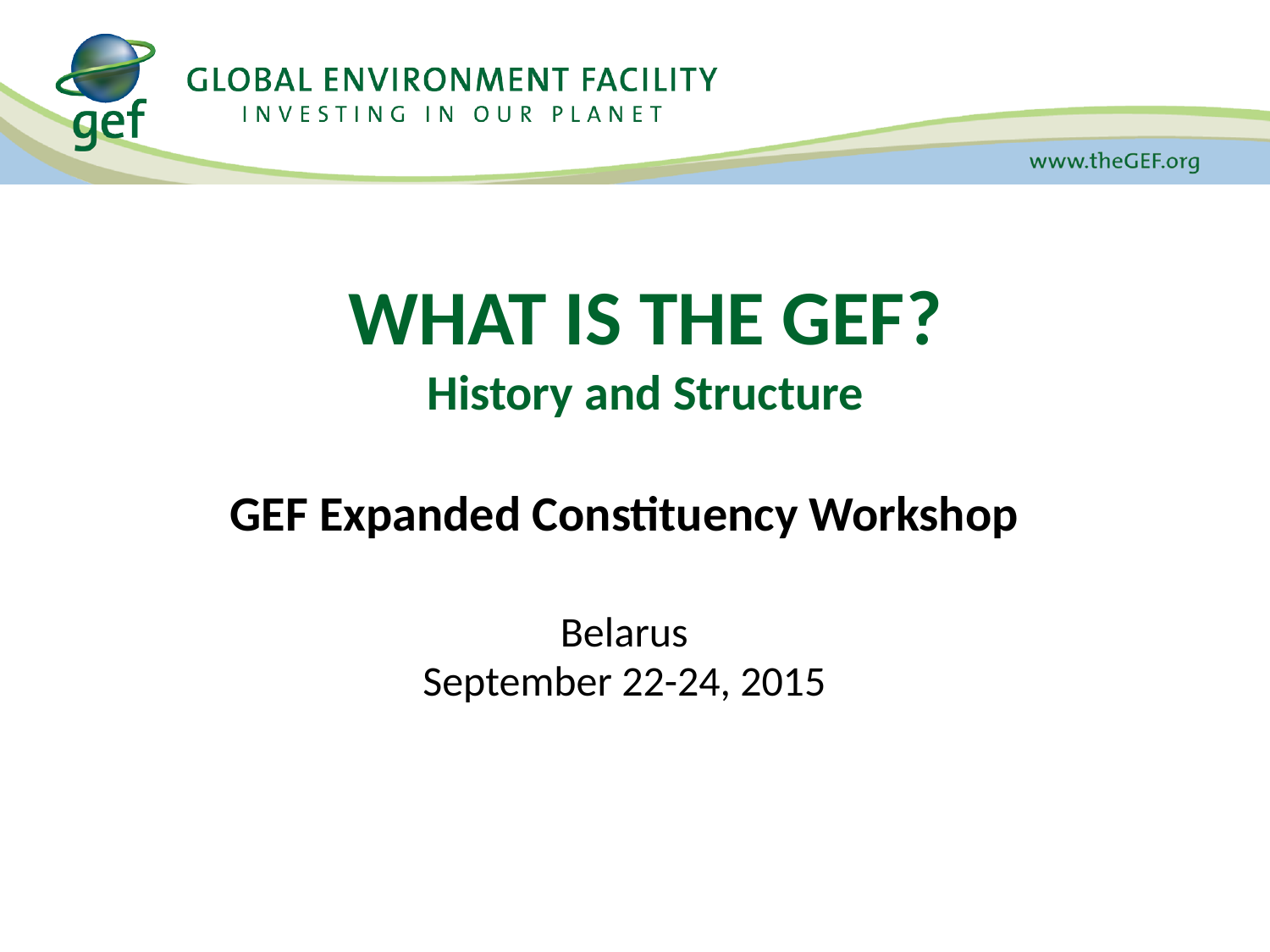

# WHAT IS THE GEF? History and Structure
GEF Expanded Constituency Workshop

Belarus
September 22-24, 2015